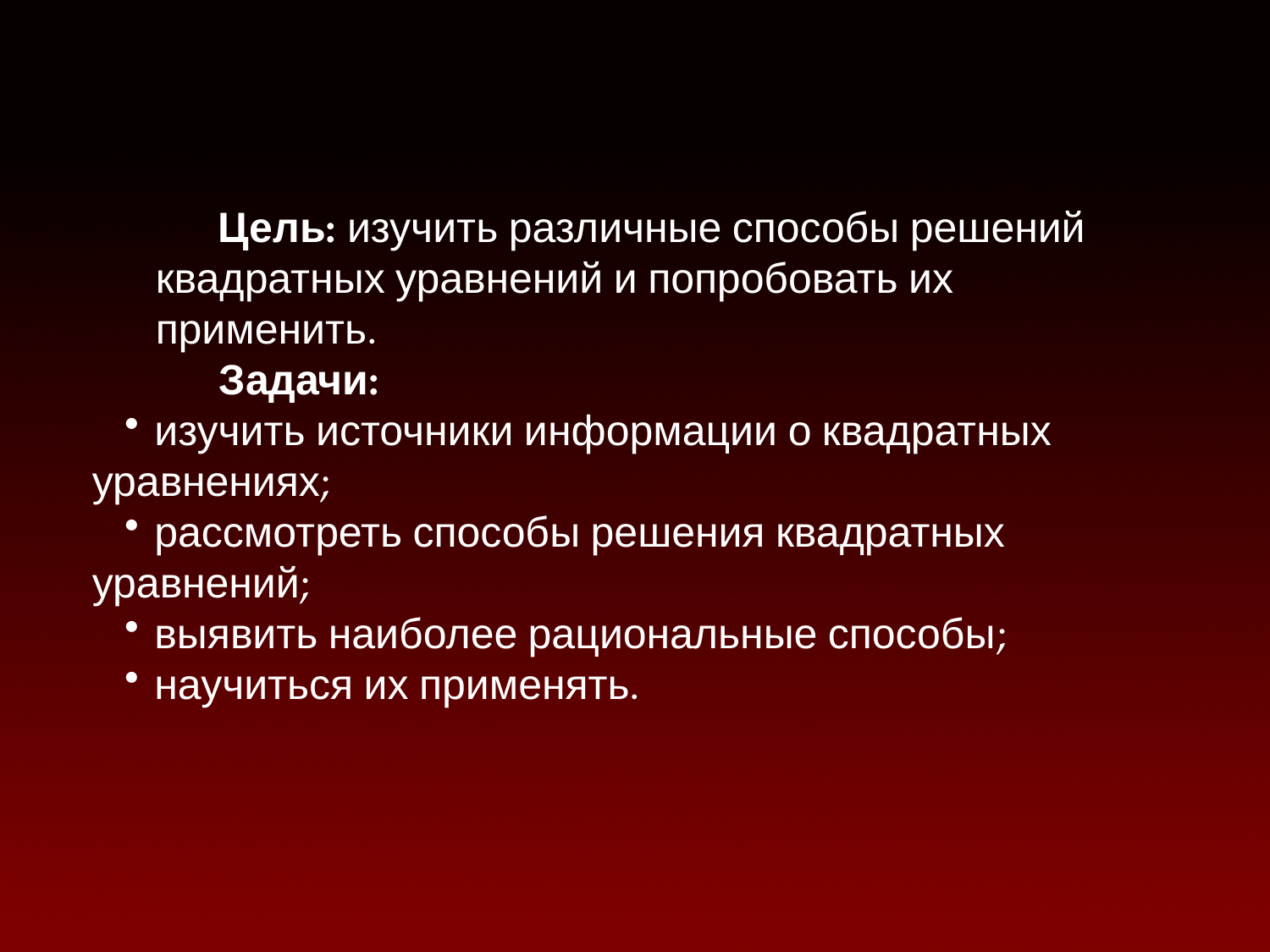

Цель: изучить различные способы решений квадратных уравнений и попробовать их применить.
	Задачи:
изучить источники информации о квадратных уравнениях;
рассмотреть способы решения квадратных уравнений;
выявить наиболее рациональные способы;
научиться их применять.